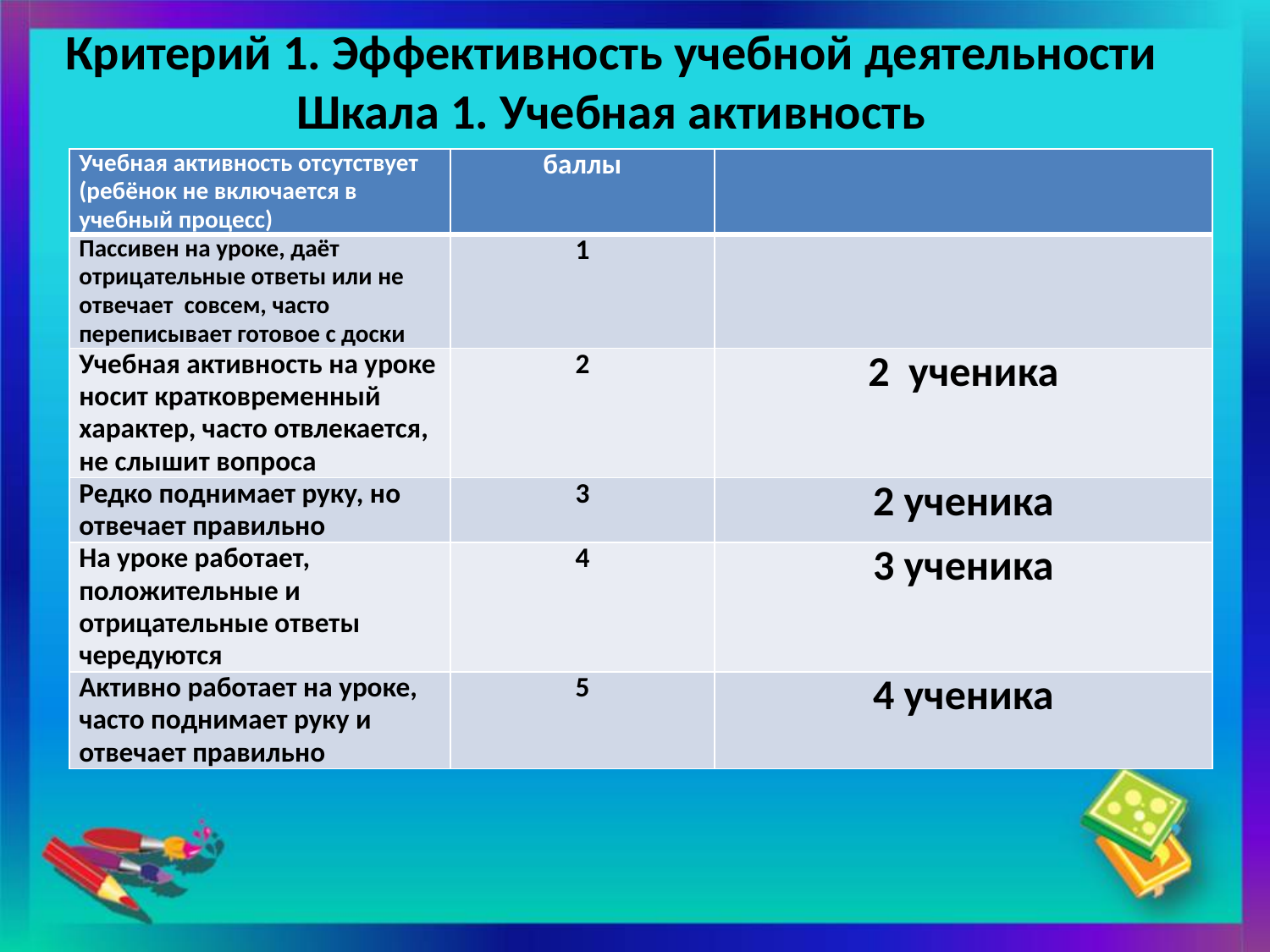

# Критерий 1. Эффективность учебной деятельности Шкала 1. Учебная активность
| Учебная активность отсутствует (ребёнок не включается в учебный процесс) | баллы |  |
| --- | --- | --- |
| Пассивен на уроке, даёт отрицательные ответы или не отвечает совсем, часто переписывает готовое с доски | 1 |  |
| Учебная активность на уроке носит кратковременный характер, часто отвлекается, не слышит вопроса | 2 | 2 ученика |
| Редко поднимает руку, но отвечает правильно | 3 | 2 ученика |
| На уроке работает, положительные и отрицательные ответы чередуются | 4 | 3 ученика |
| Активно работает на уроке, часто поднимает руку и отвечает правильно | 5 | 4 ученика |